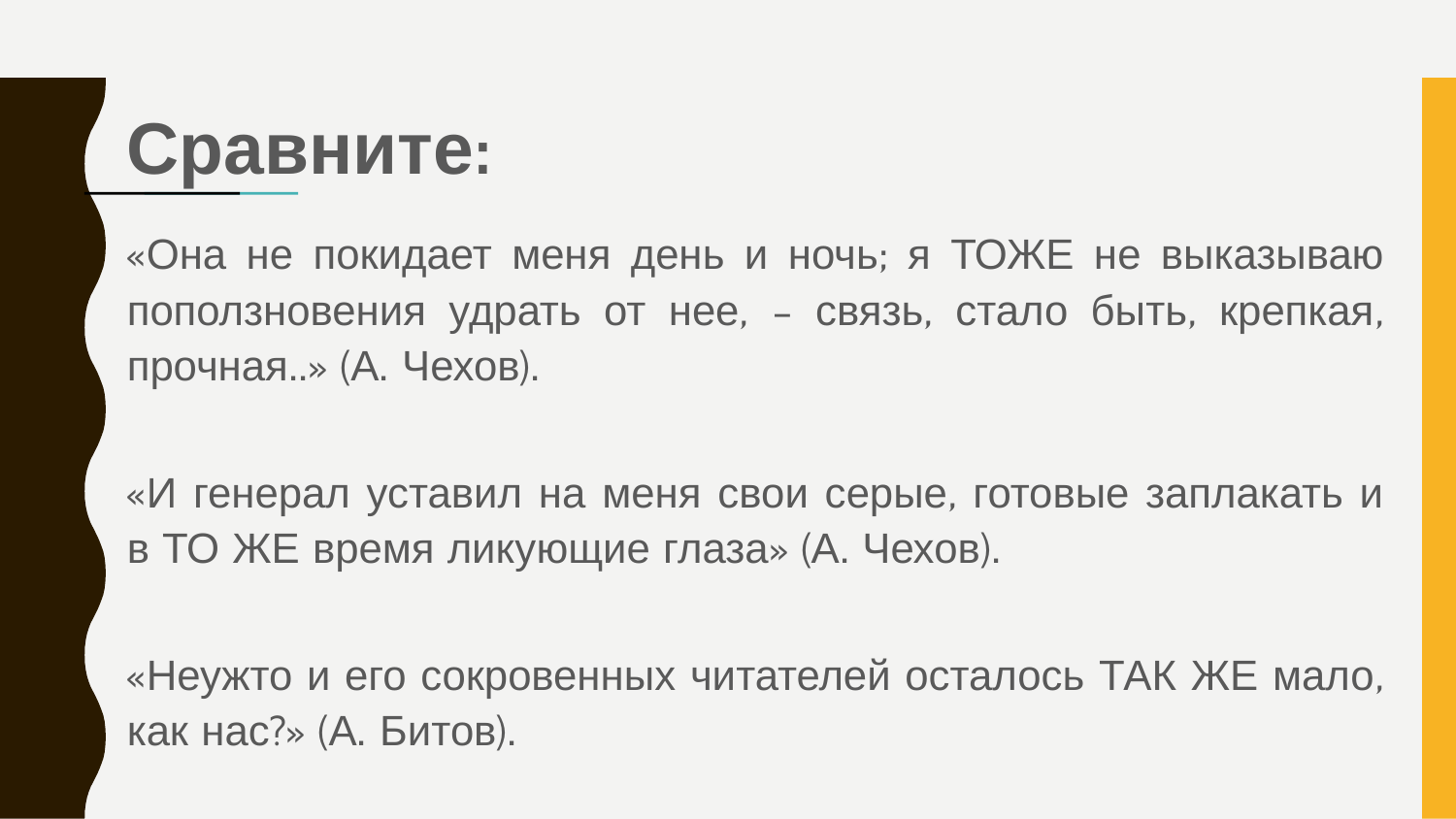

# Сравните:
«Она не покидает меня день и ночь; я ТОЖЕ не выказываю поползновения удрать от нее, – связь, стало быть, крепкая, прочная..» (А. Чехов).

«И генерал уставил на меня свои серые, готовые заплакать и в ТО ЖЕ время ликующие глаза» (А. Чехов).

«Неужто и его сокровенных читателей осталось ТАК ЖЕ мало, как нас?» (А. Битов).